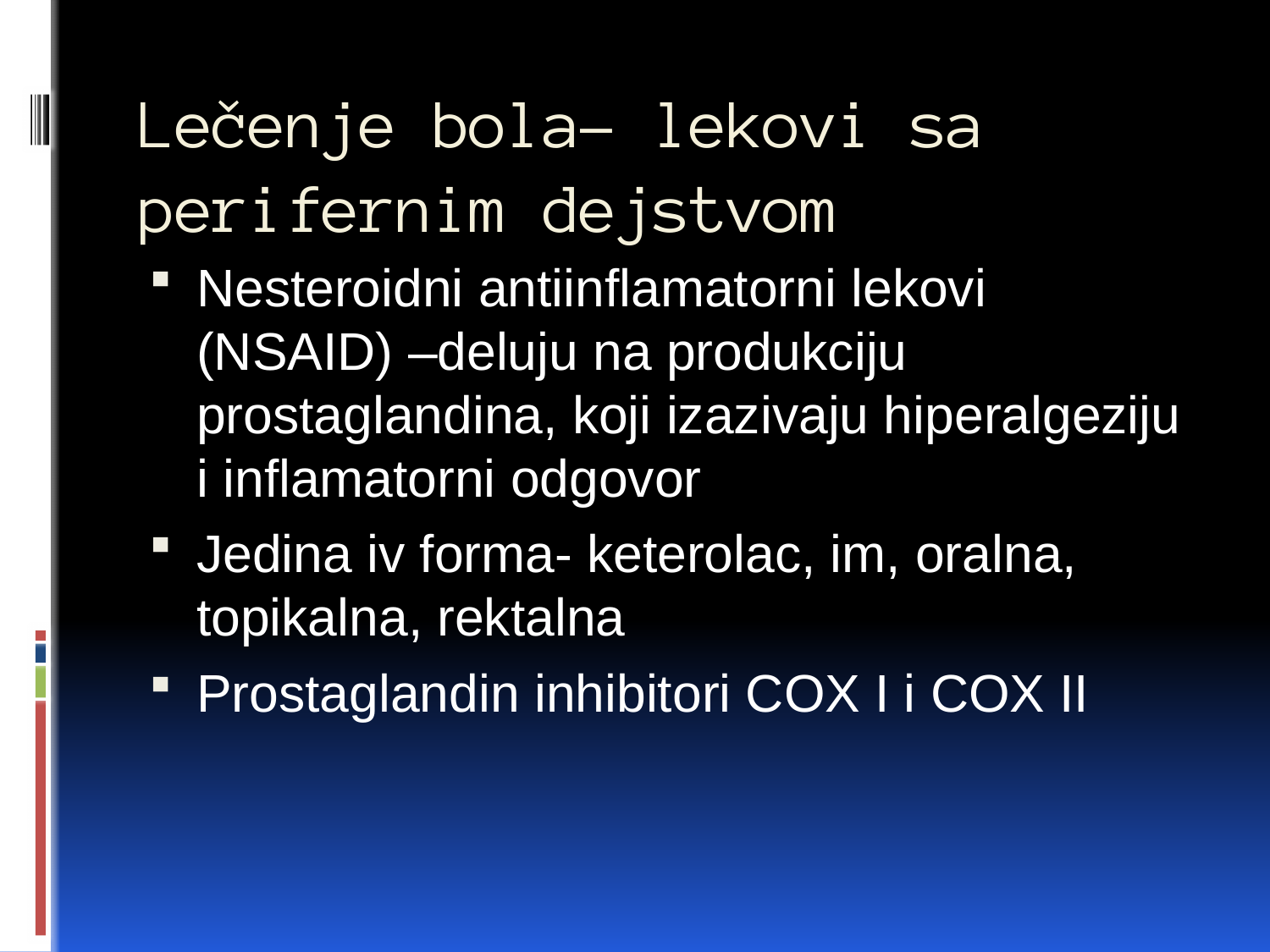

# Lečenje bola- lekovi sa perifernim dejstvom
Nesteroidni antiinflamatorni lekovi (NSAID) –deluju na produkciju prostaglandina, koji izazivaju hiperalgeziju i inflamatorni odgovor
Jedina iv forma- keterolac, im, oralna, topikalna, rektalna
Prostaglandin inhibitori COX I i COX II